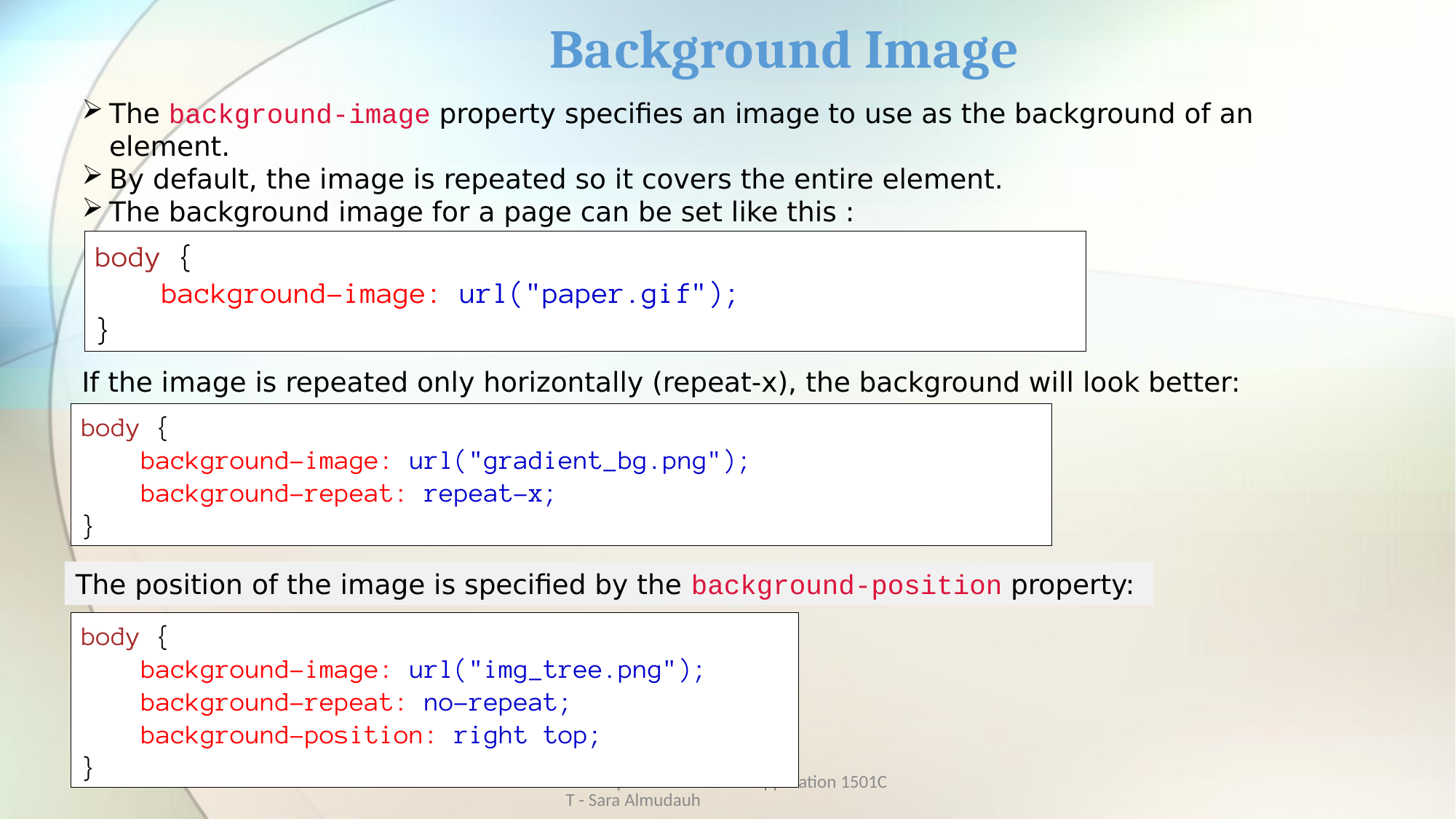

# Background Image
The background-image property specifies an image to use as the background of an element.
By default, the image is repeated so it covers the entire element.
The background image for a page can be set like this :
body {
    background-image: url("paper.gif");
}
If the image is repeated only horizontally (repeat-x), the background will look better:
body {
    background-image: url("gradient_bg.png");
    background-repeat: repeat-x;
}
The position of the image is specified by the background-position property:
body {
    background-image: url("img_tree.png");
    background-repeat: no-repeat;
    background-position: right top;
}
Development of Internet Application 1501CT - Sara Almudauh